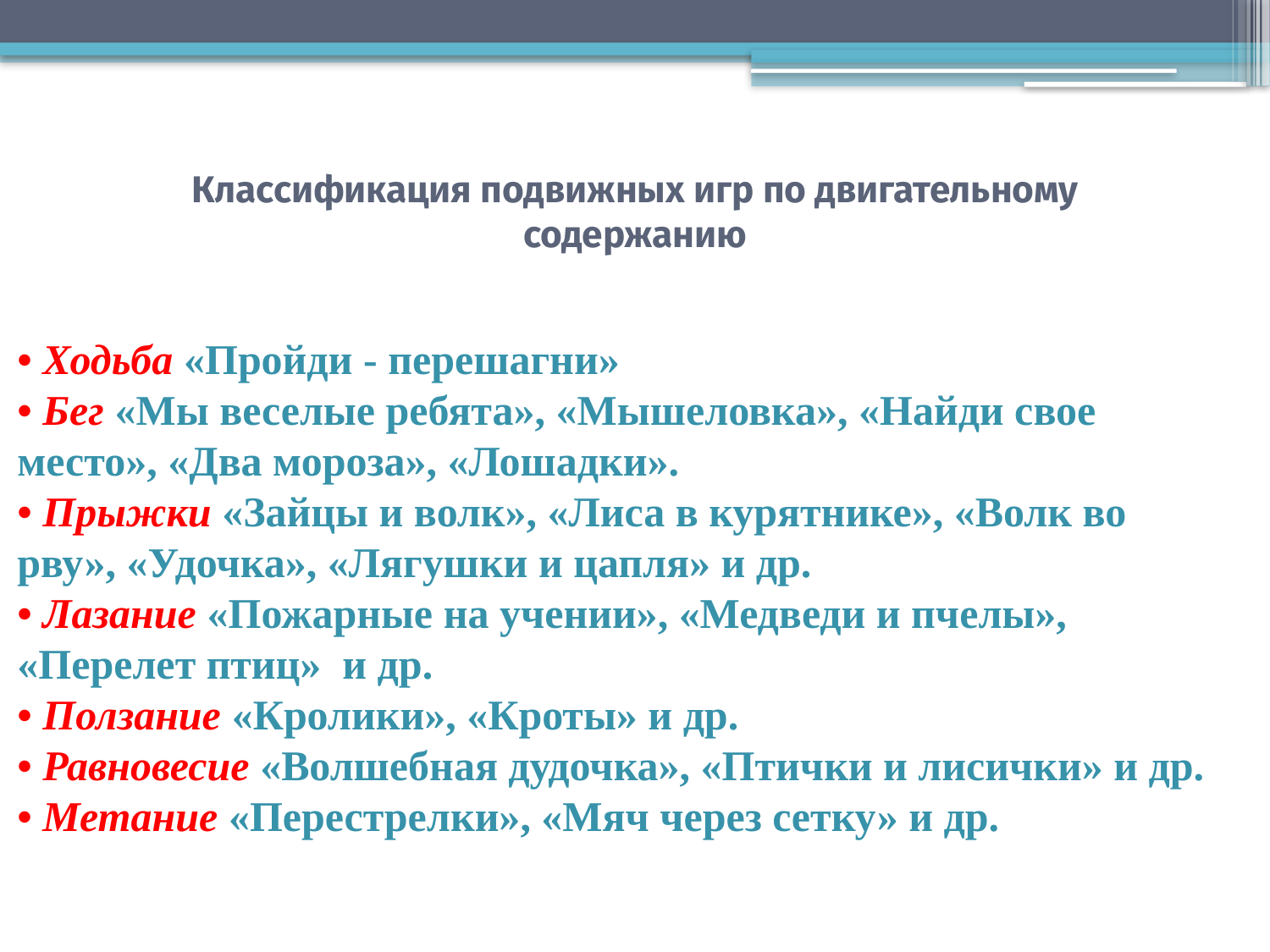

# Классификация подвижных игр по двигательному содержанию
• Ходьба «Пройди - перешагни»
• Бег «Мы веселые ребята», «Мышеловка», «Найди свое место», «Два мороза», «Лошадки».
• Прыжки «Зайцы и волк», «Лиса в курятнике», «Волк во рву», «Удочка», «Лягушки и цапля» и др.
• Лазание «Пожарные на учении», «Медведи и пчелы», «Перелет птиц»  и др.
• Ползание «Кролики», «Кроты» и др.
• Равновесие «Волшебная дудочка», «Птички и лисички» и др.
• Метание «Перестрелки», «Мяч через сетку» и др.